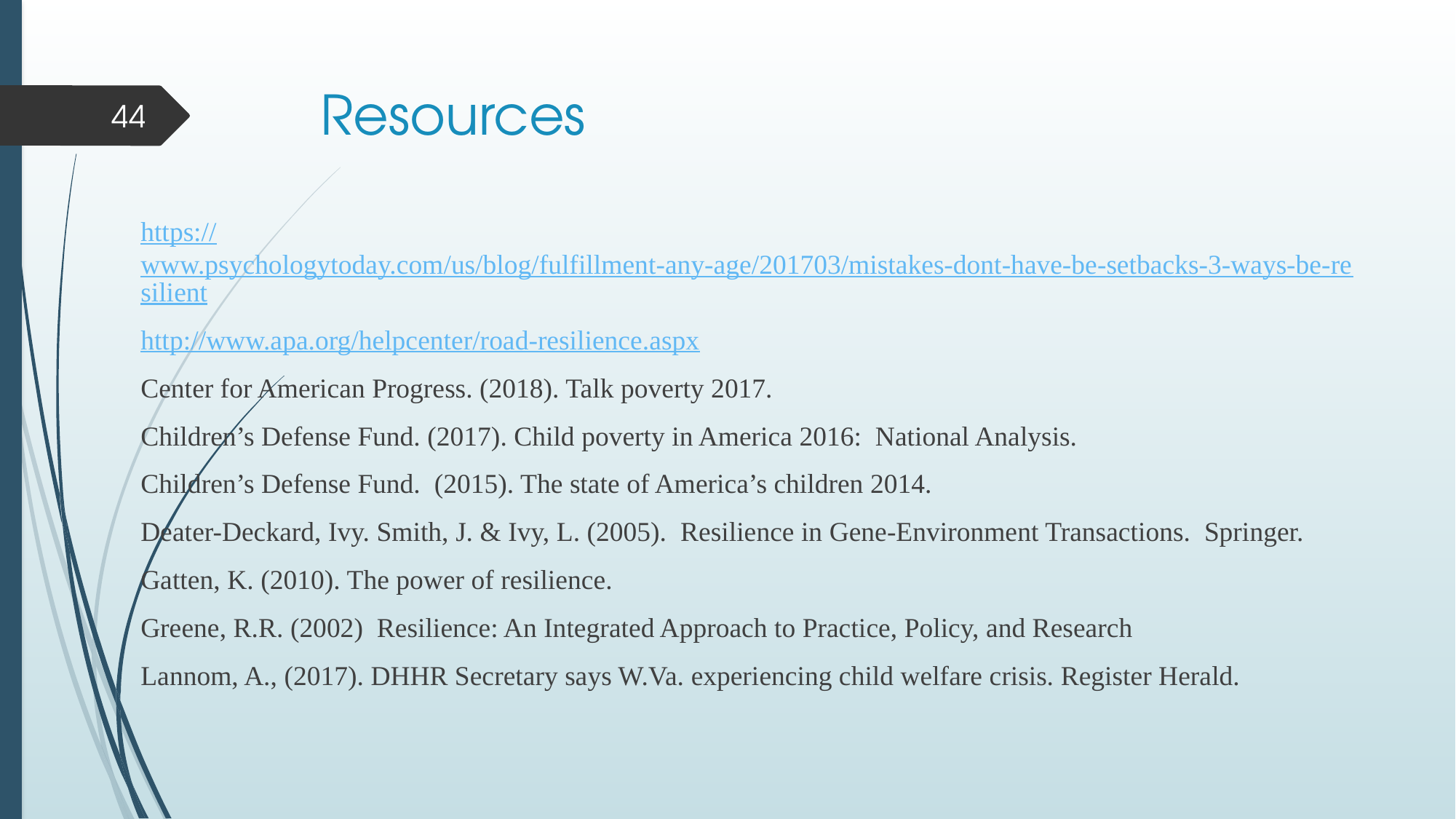

# Resources
44
https://www.psychologytoday.com/us/blog/fulfillment-any-age/201703/mistakes-dont-have-be-setbacks-3-ways-be-resilient
http://www.apa.org/helpcenter/road-resilience.aspx
Center for American Progress. (2018). Talk poverty 2017.
Children’s Defense Fund. (2017). Child poverty in America 2016:  National Analysis.
Children’s Defense Fund.  (2015). The state of America’s children 2014.
Deater-Deckard, Ivy. Smith, J. & Ivy, L. (2005).  Resilience in Gene-Environment Transactions.  Springer.
Gatten, K. (2010). The power of resilience.
Greene, R.R. (2002)  Resilience: An Integrated Approach to Practice, Policy, and Research
Lannom, A., (2017). DHHR Secretary says W.Va. experiencing child welfare crisis. Register Herald.